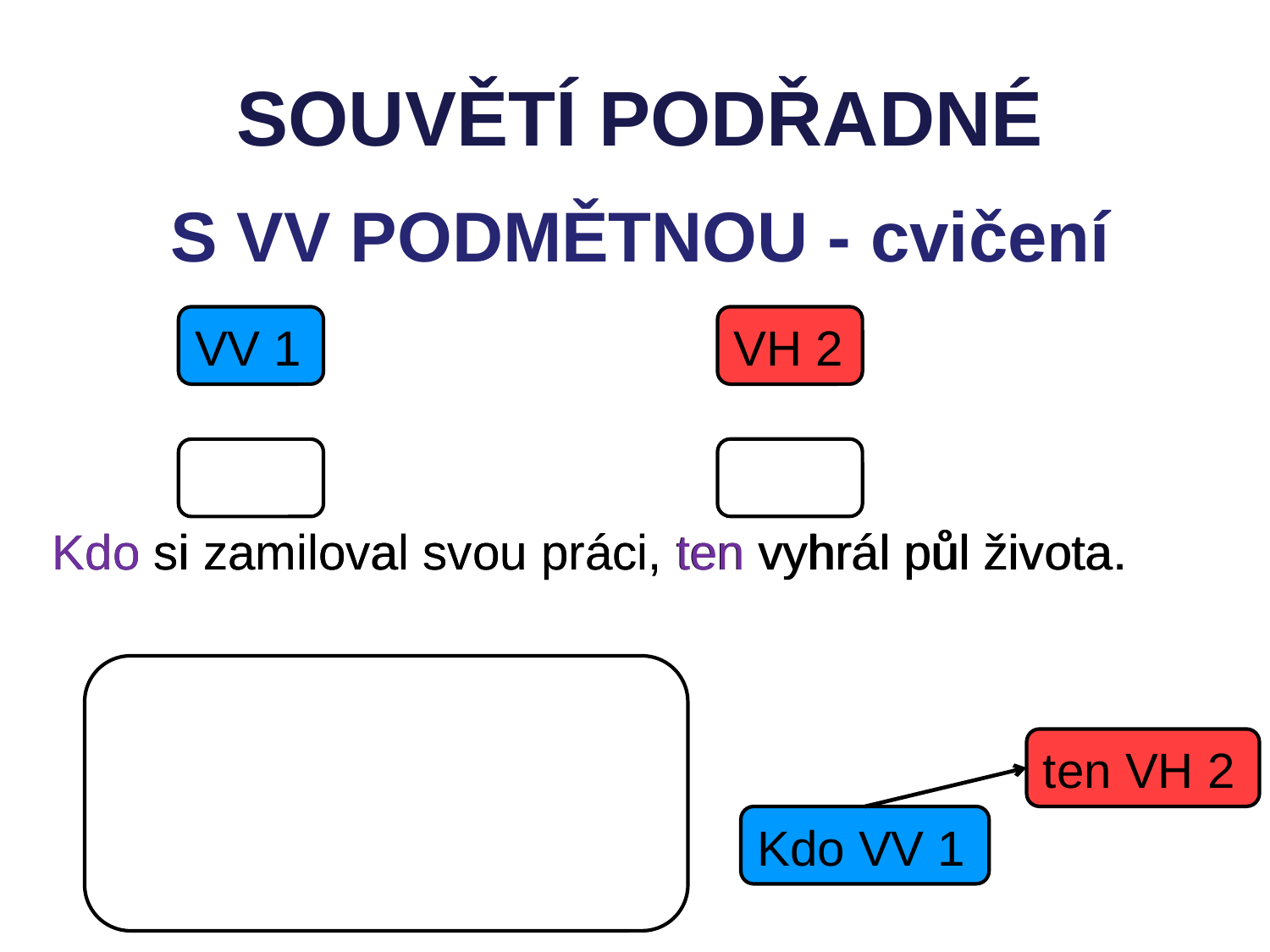

SOUVĚTÍ PODŘADNÉ
S VV PODMĚTNOU - cvičení
VV 1
VH 2

Kdo si zamiloval svou práci, ten vyhrál půl života.
Kdo si zamiloval svou práci, ten vyhrál půl života.

ten VH 2
Kdo VV 1